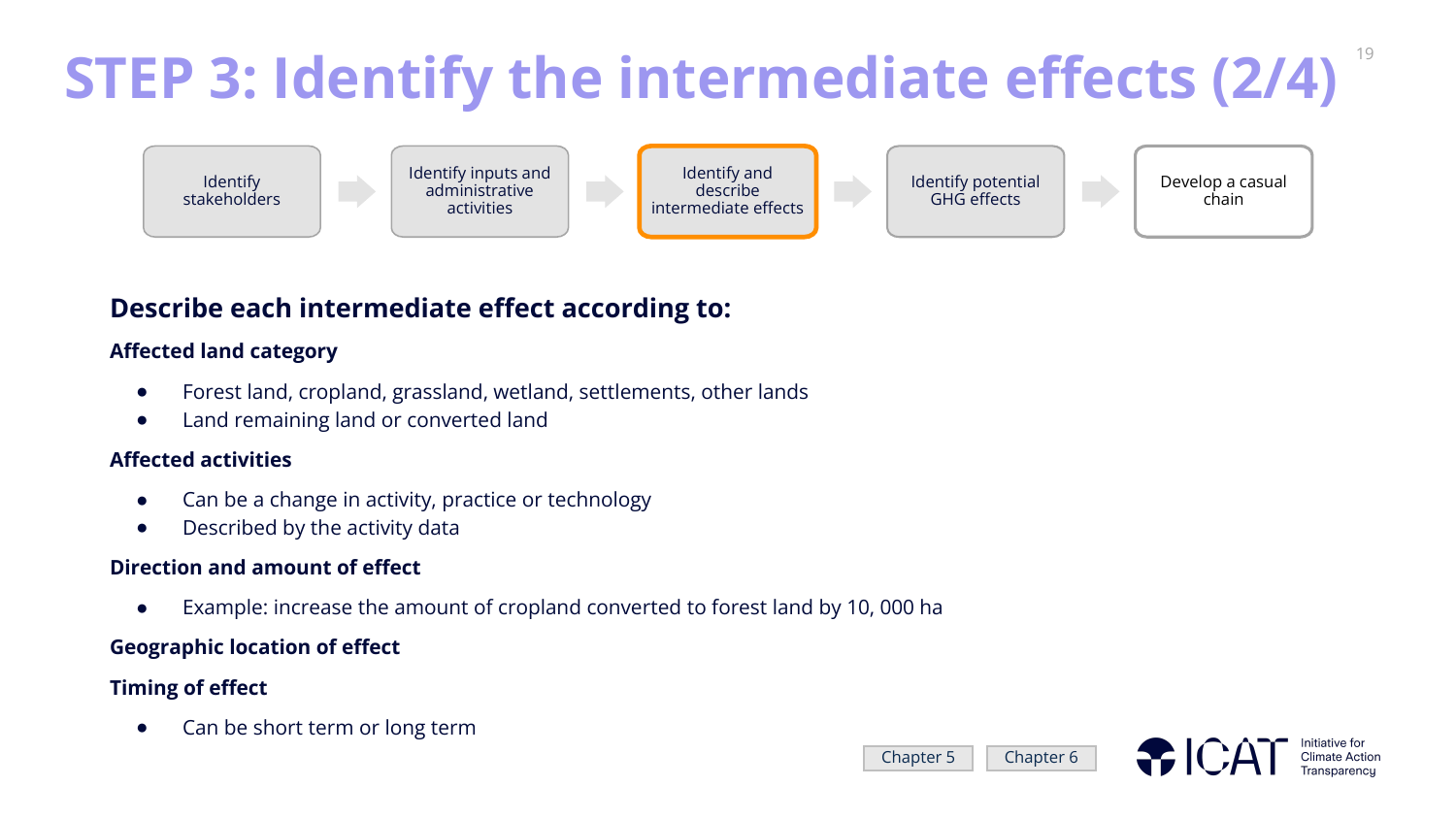

# STEP 3: Identify the intermediate effects (2/4)
Identify stakeholders
Identify inputs and administrative activities
Identify and describe intermediate effects
Identify potential GHG effects
Develop a casual chain

Describe each intermediate effect according to:
Affected land category
Forest land, cropland, grassland, wetland, settlements, other lands
Land remaining land or converted land
Affected activities
Can be a change in activity, practice or technology
Described by the activity data
Direction and amount of effect
Example: increase the amount of cropland converted to forest land by 10, 000 ha
Geographic location of effect
Timing of effect
Can be short term or long term
Chapter 5
Chapter 6